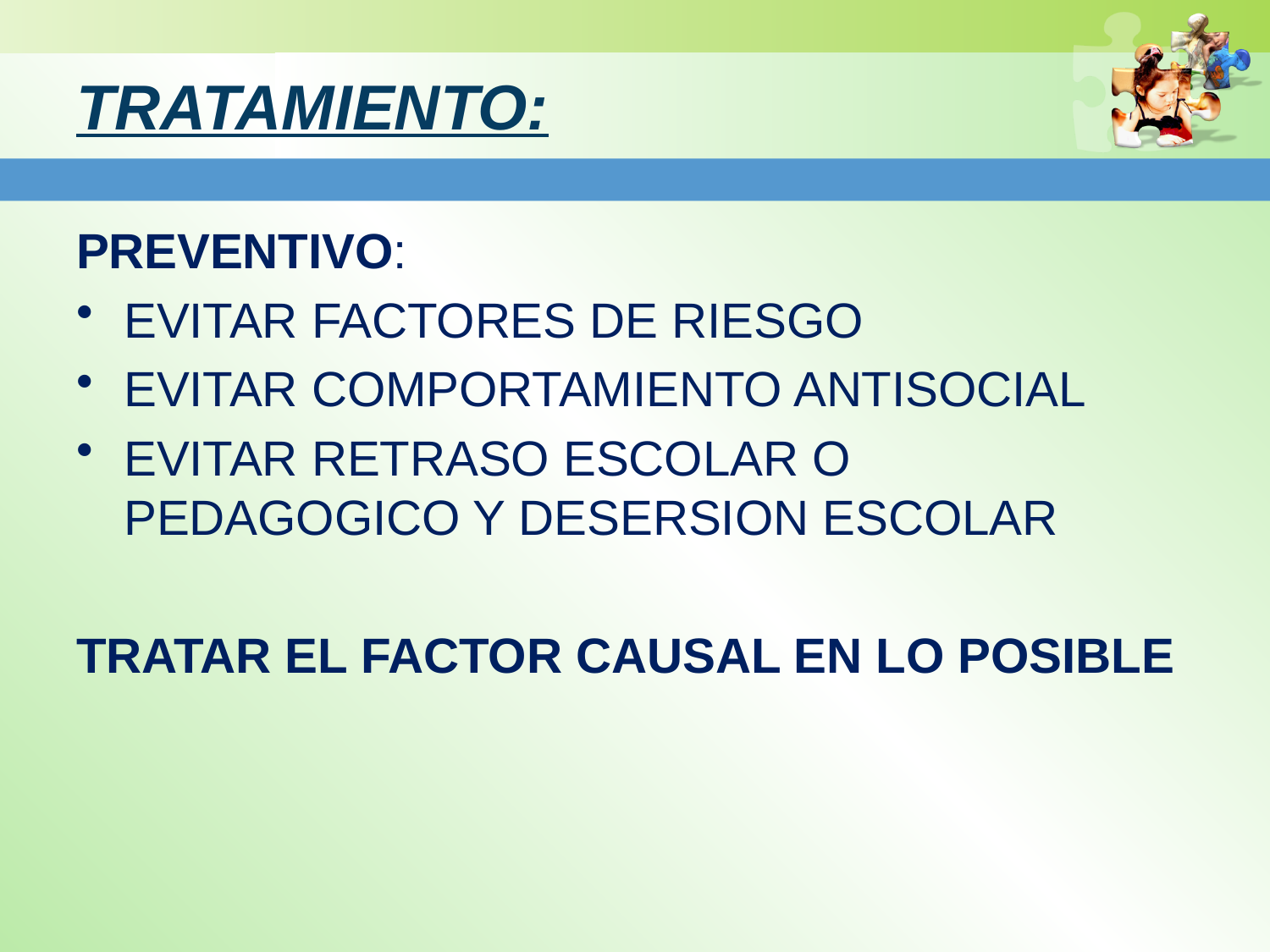

# TRATAMIENTO:
PREVENTIVO:
EVITAR FACTORES DE RIESGO
EVITAR COMPORTAMIENTO ANTISOCIAL
EVITAR RETRASO ESCOLAR O PEDAGOGICO Y DESERSION ESCOLAR

TRATAR EL FACTOR CAUSAL EN LO POSIBLE